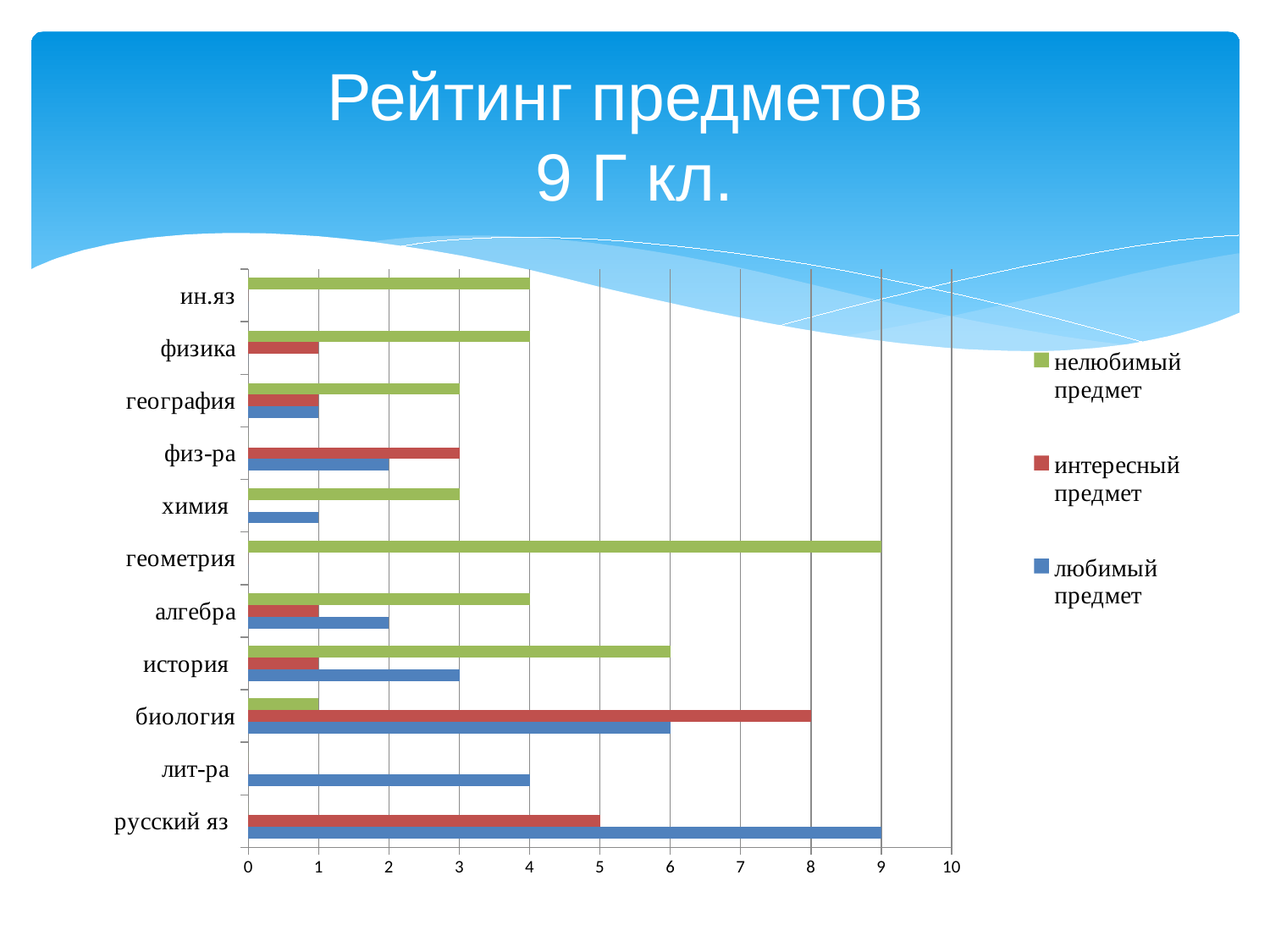

# Рейтинг предметов 9 Г кл.

### Chart

| Category | любимый предмет | интересный предмет  | нелюбимый предмет |
|---|---|---|---|
| русский яз  | 9.0 | 5.0 | 0.0 |
| лит-ра  | 4.0 | 0.0 | 0.0 |
| биология | 6.0 | 8.0 | 1.0 |
| история  | 3.0 | 1.0 | 6.0 |
| алгебра | 2.0 | 1.0 | 4.0 |
| геометрия | 0.0 | 0.0 | 9.0 |
| химия  | 1.0 | 0.0 | 3.0 |
| физ-ра | 2.0 | 3.0 | 0.0 |
| география | 1.0 | 1.0 | 3.0 |
| физика | 0.0 | 1.0 | 4.0 |
| ин.яз | 0.0 | 0.0 | 4.0 |